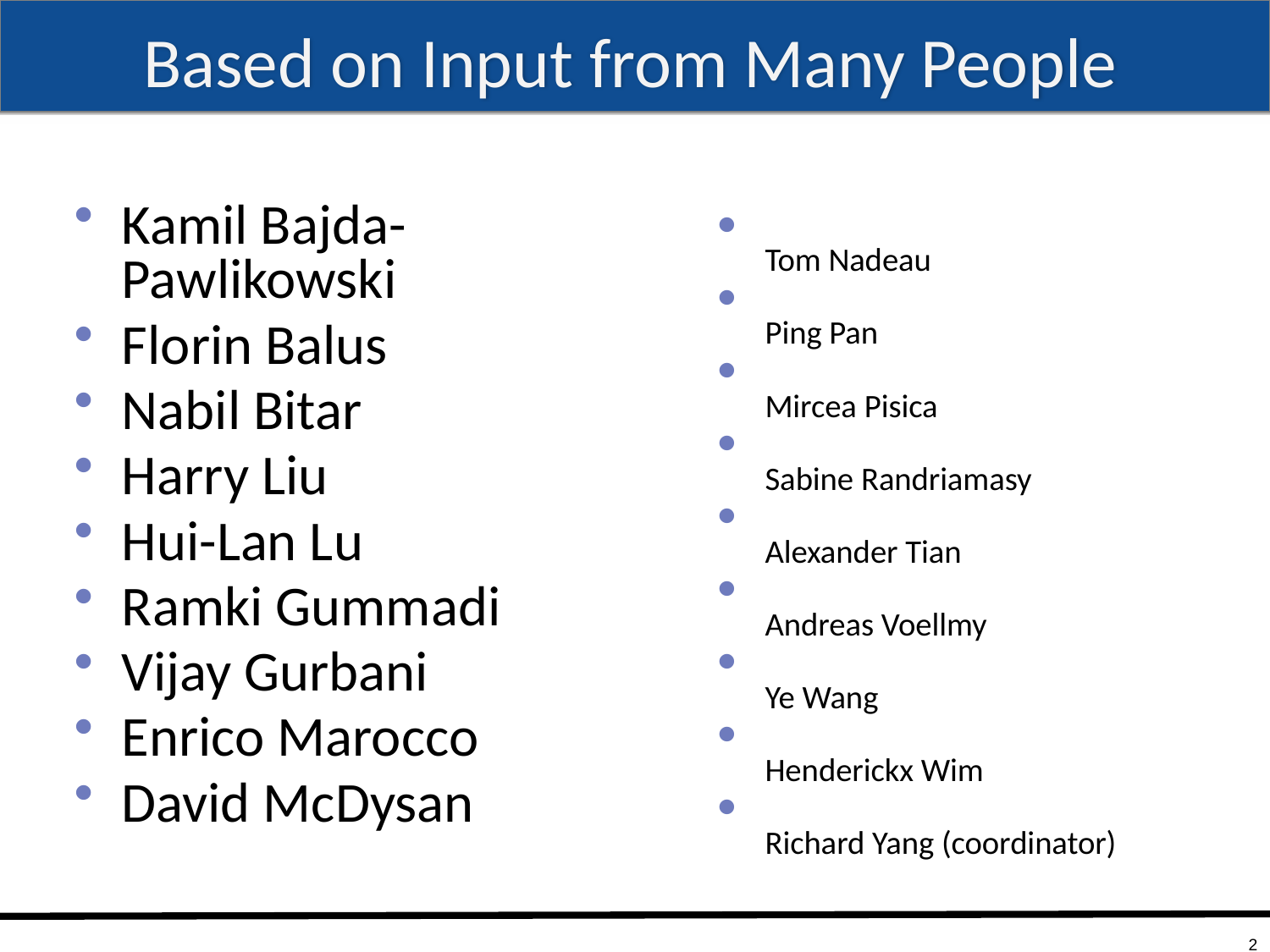

# Based on Input from Many People
Kamil Bajda-Pawlikowski
Florin Balus
Nabil Bitar
Harry Liu
Hui-Lan Lu
Ramki Gummadi
Vijay Gurbani
Enrico Marocco
David McDysan
Tom Nadeau
Ping Pan
Mircea Pisica
Sabine Randriamasy
Alexander Tian
Andreas Voellmy
Ye Wang
Henderickx Wim
Richard Yang (coordinator)
2